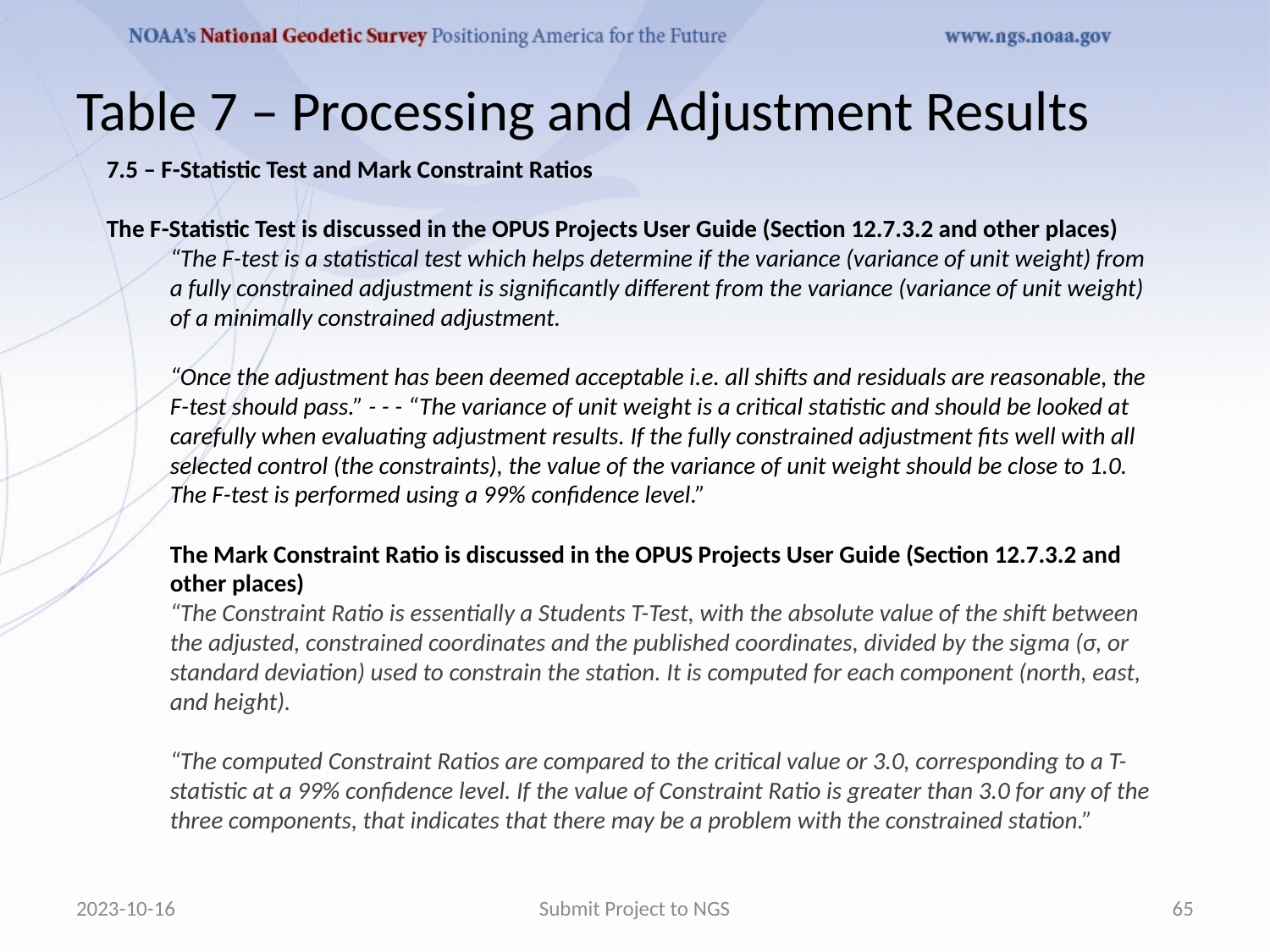

# Table 7 – Processing and Adjustment Results
7.5 – F-Statistic Test and Mark Constraint Ratios

The F-Statistic Test is discussed in the OPUS Projects User Guide (Section 12.7.3.2 and other places)
“The F-test is a statistical test which helps determine if the variance (variance of unit weight) from a fully constrained adjustment is significantly different from the variance (variance of unit weight) of a minimally constrained adjustment.

“Once the adjustment has been deemed acceptable i.e. all shifts and residuals are reasonable, the F-test should pass.” - - - “The variance of unit weight is a critical statistic and should be looked at carefully when evaluating adjustment results. If the fully constrained adjustment fits well with all selected control (the constraints), the value of the variance of unit weight should be close to 1.0. The F-test is performed using a 99% confidence level.”

The Mark Constraint Ratio is discussed in the OPUS Projects User Guide (Section 12.7.3.2 and other places)
“The Constraint Ratio is essentially a Students T-Test, with the absolute value of the shift between the adjusted, constrained coordinates and the published coordinates, divided by the sigma (σ, or standard deviation) used to constrain the station. It is computed for each component (north, east, and height).

“The computed Constraint Ratios are compared to the critical value or 3.0, corresponding to a T-statistic at a 99% confidence level. If the value of Constraint Ratio is greater than 3.0 for any of the three components, that indicates that there may be a problem with the constrained station.”
2023-10-16
Submit Project to NGS
65